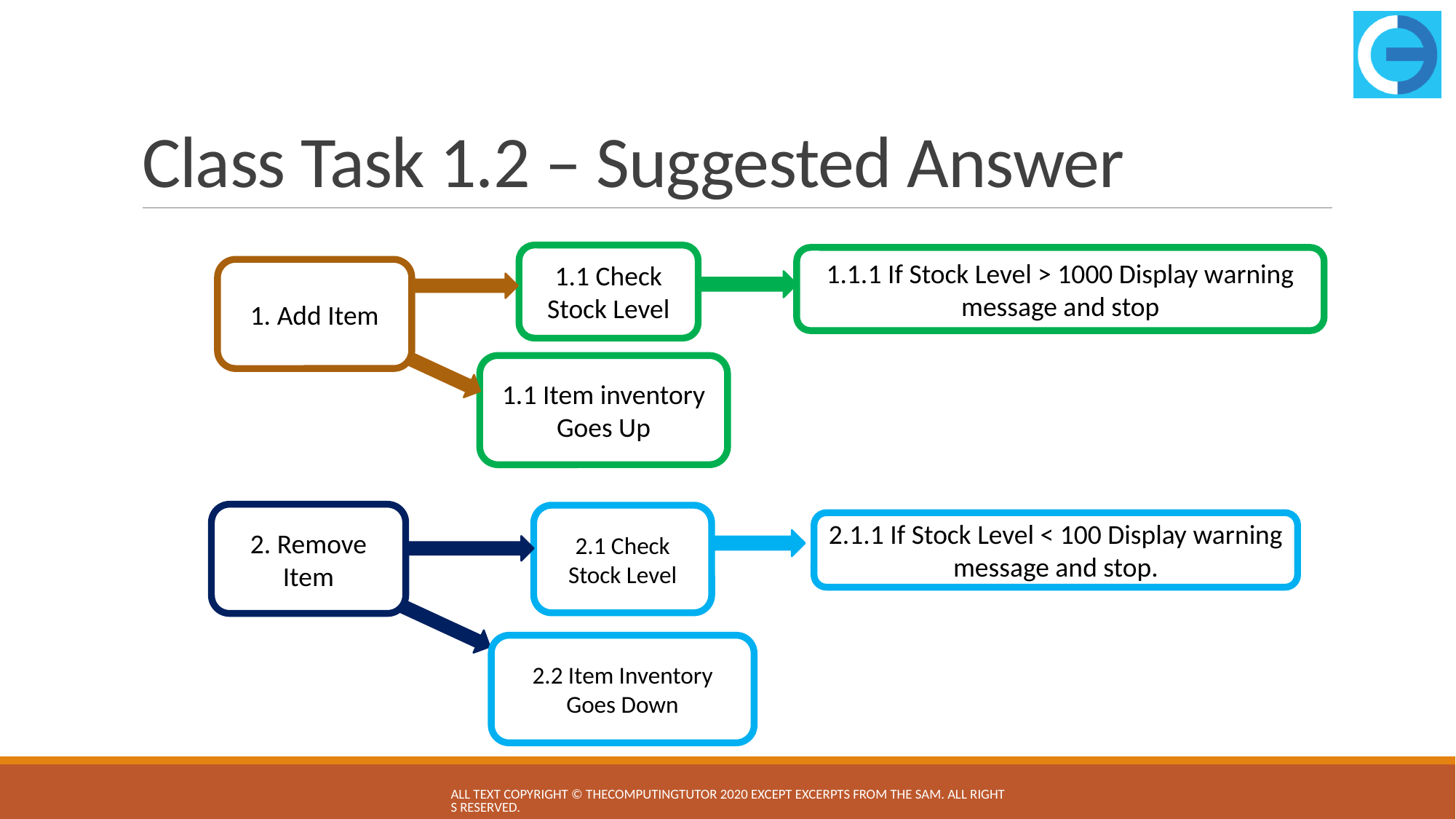

# Class Task 1.2 – Suggested Answer
1.1 Check Stock Level
1.1.1 If Stock Level > 1000 Display warning message and stop
1. Add Item

1.1 Item inventory Goes Up

2. Remove Item
2.1 Check Stock Level
2.1.1 If Stock Level < 100 Display warning message and stop.

2.2 Item Inventory Goes Down
All text copyright © TheComputingTutor 2020 except excerpts from the SAM. All rights Reserved.